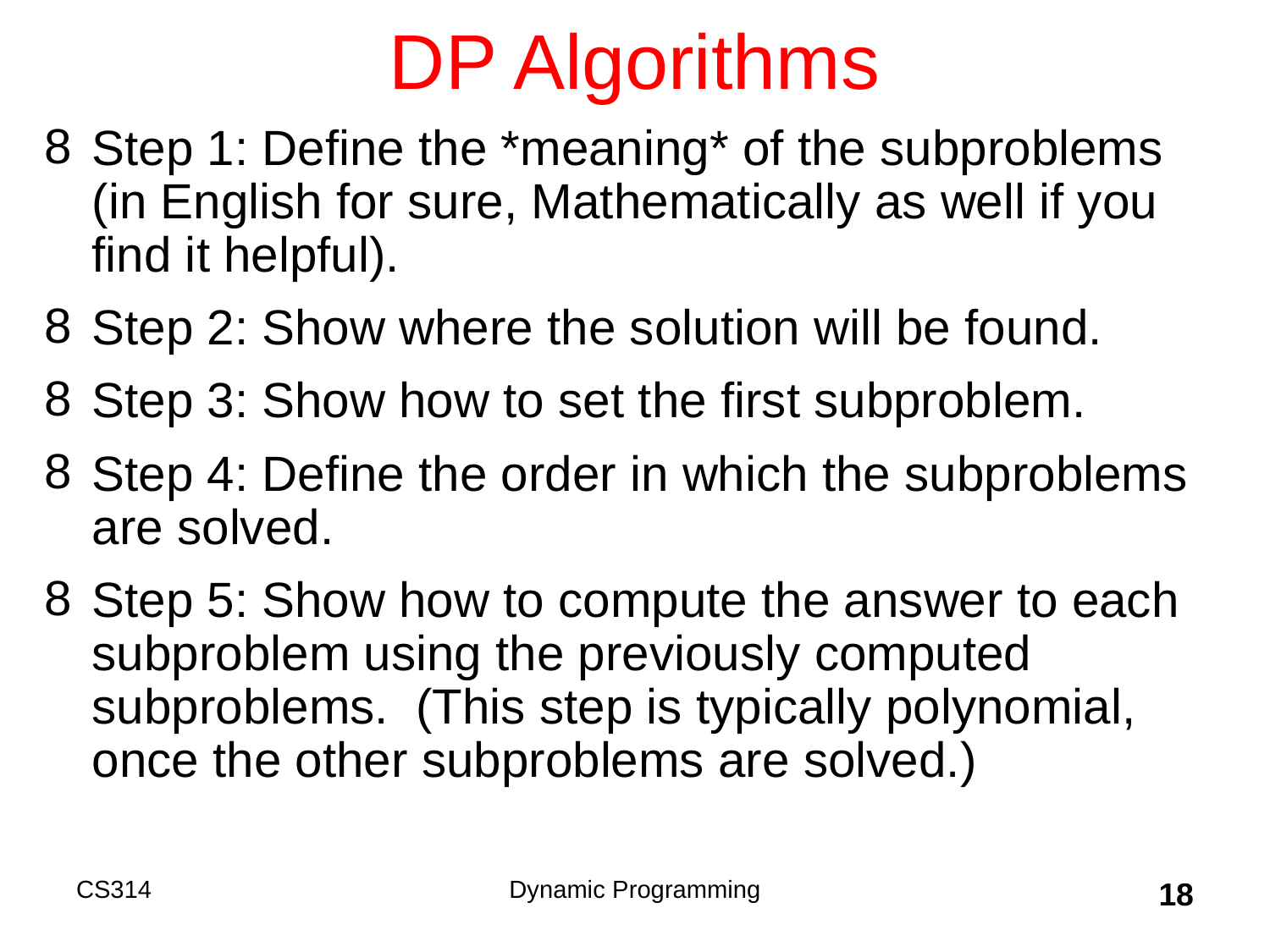

# DP Algorithms
Step 1: Define the *meaning* of the subproblems (in English for sure, Mathematically as well if you find it helpful).
Step 2: Show where the solution will be found.
Step 3: Show how to set the first subproblem.
Step 4: Define the order in which the subproblems are solved.
Step 5: Show how to compute the answer to each subproblem using the previously computed subproblems.  (This step is typically polynomial, once the other subproblems are solved.)
CS314
Dynamic Programming
18